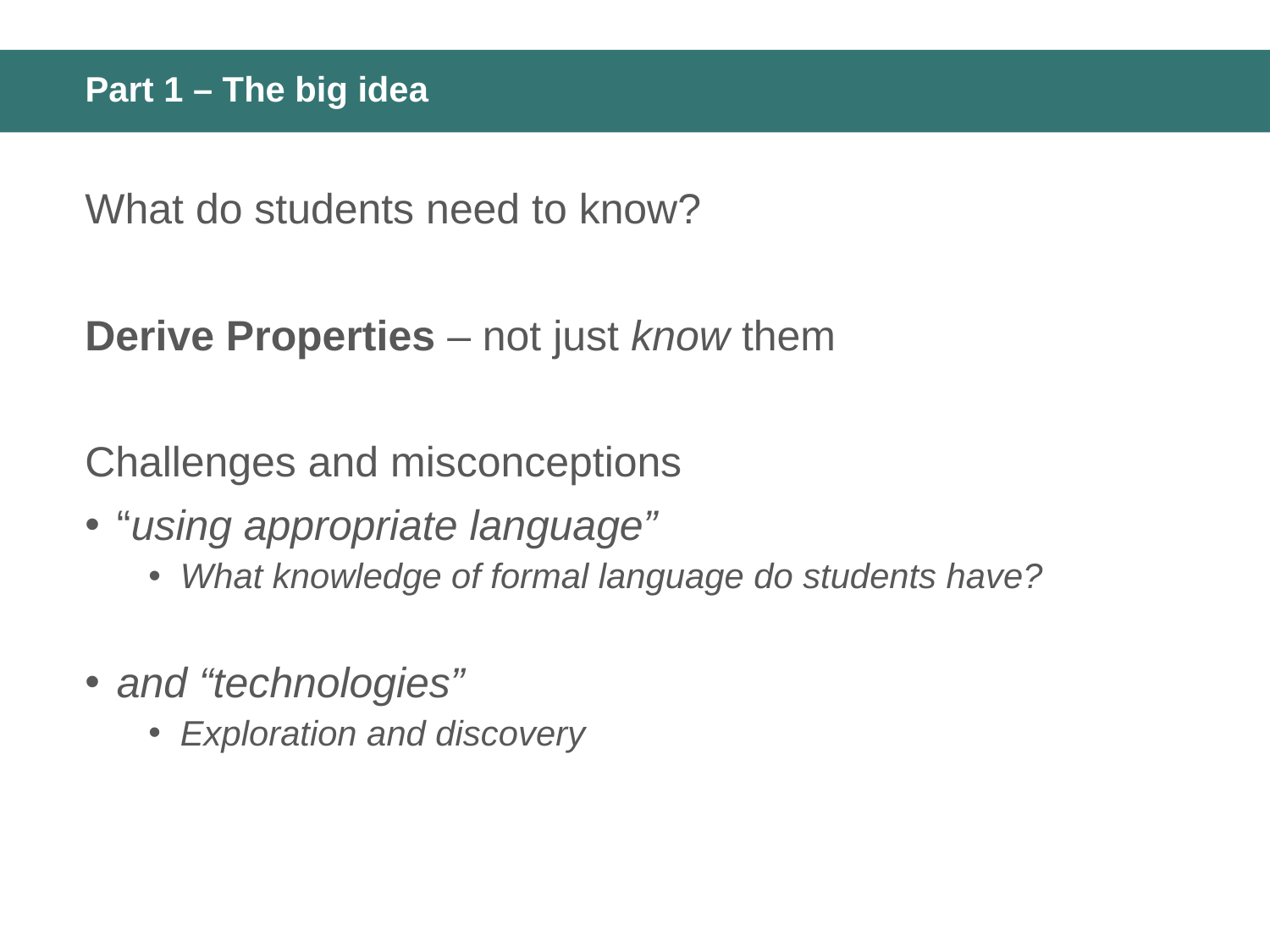

# Part 1 – The big idea
What do students need to know?

Derive Properties – not just know them

Challenges and misconceptions
“using appropriate language”
What knowledge of formal language do students have?

and “technologies”
Exploration and discovery